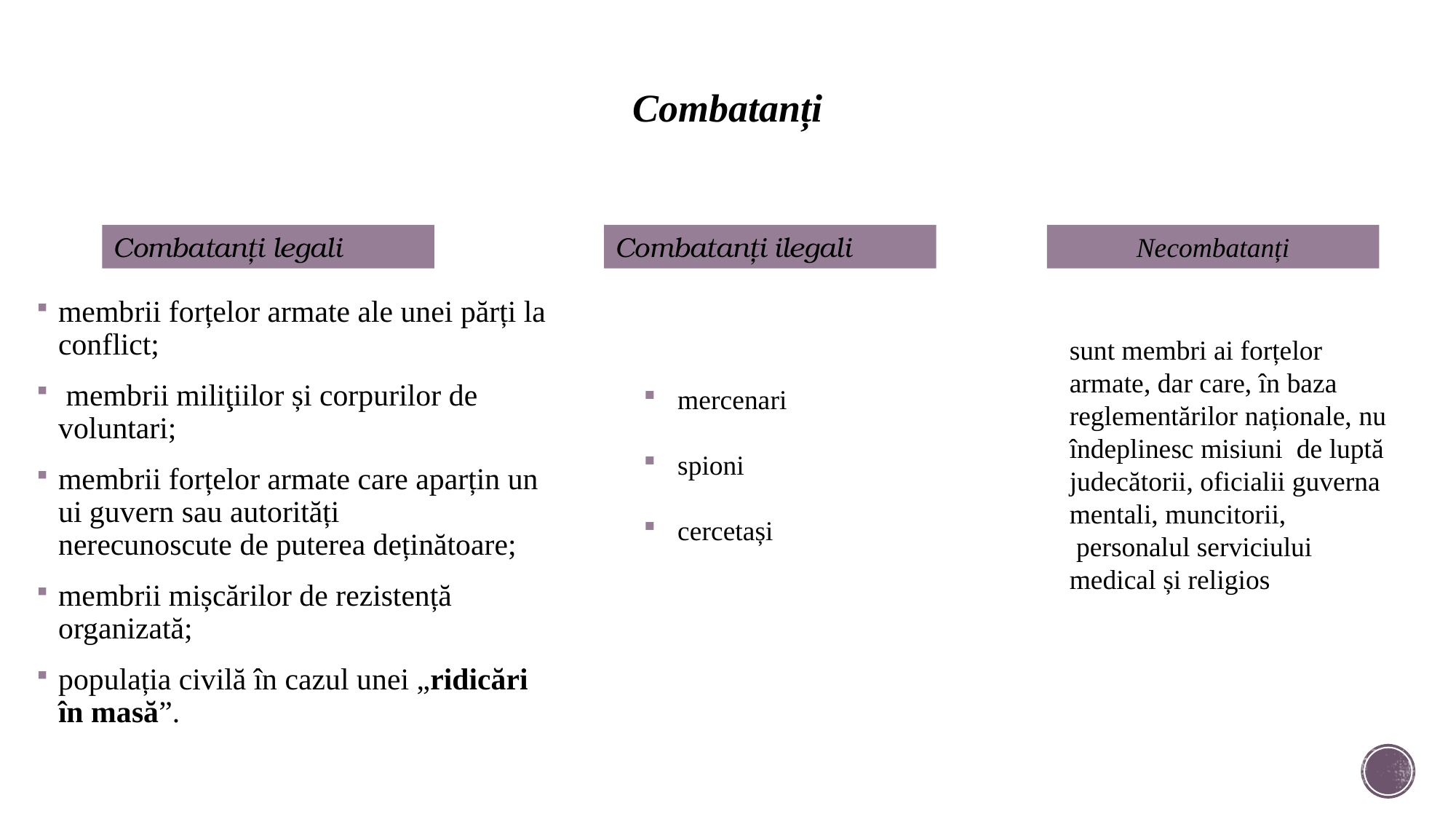

# Combatanți
Combatanți legali
Combatanți ilegali
Necombatanți
membrii forțelor armate ale unei părți la conflict;
 membrii miliţiilor și corpurilor de voluntari;
membrii forțelor armate care aparțin unui guvern sau autorități nerecunoscute de puterea deținătoare;
membrii mișcărilor de rezistență organizată;
populația civilă în cazul unei „ridicări în masă”.

sunt membri ai forțelor armate, dar care, în baza reglementărilor naționale, nu îndeplinesc misiuni  de luptă judecătorii, oficialii guvernamentali, muncitorii,
 personalul serviciului medical și religios
mercenari
spioni
cercetași